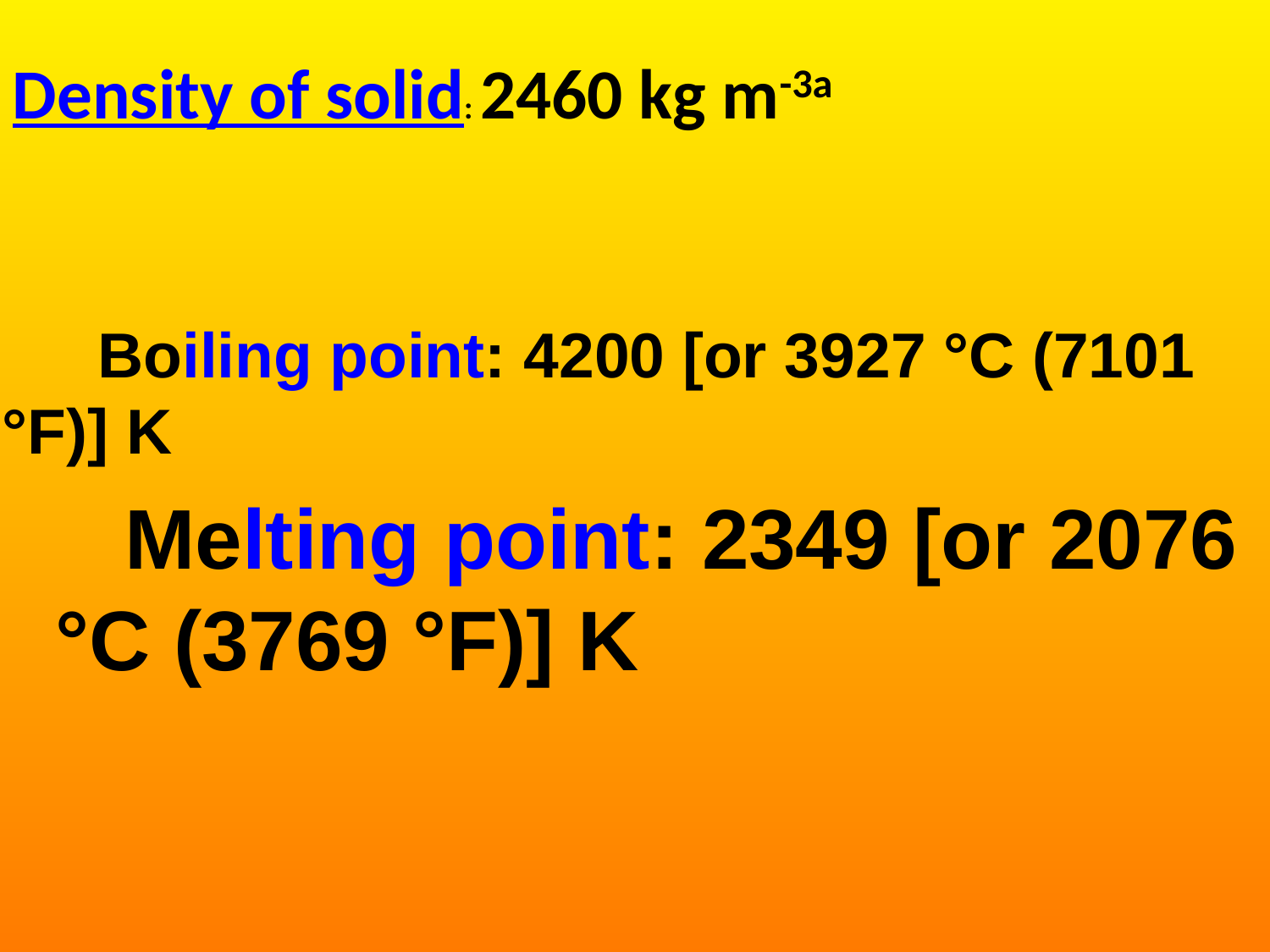

Density of solid: 2460 kg m-3a
        Boiling point: 4200 [or 3927 °C (7101 °F)] K
        Melting point: 2349 [or 2076 °C (3769 °F)] K